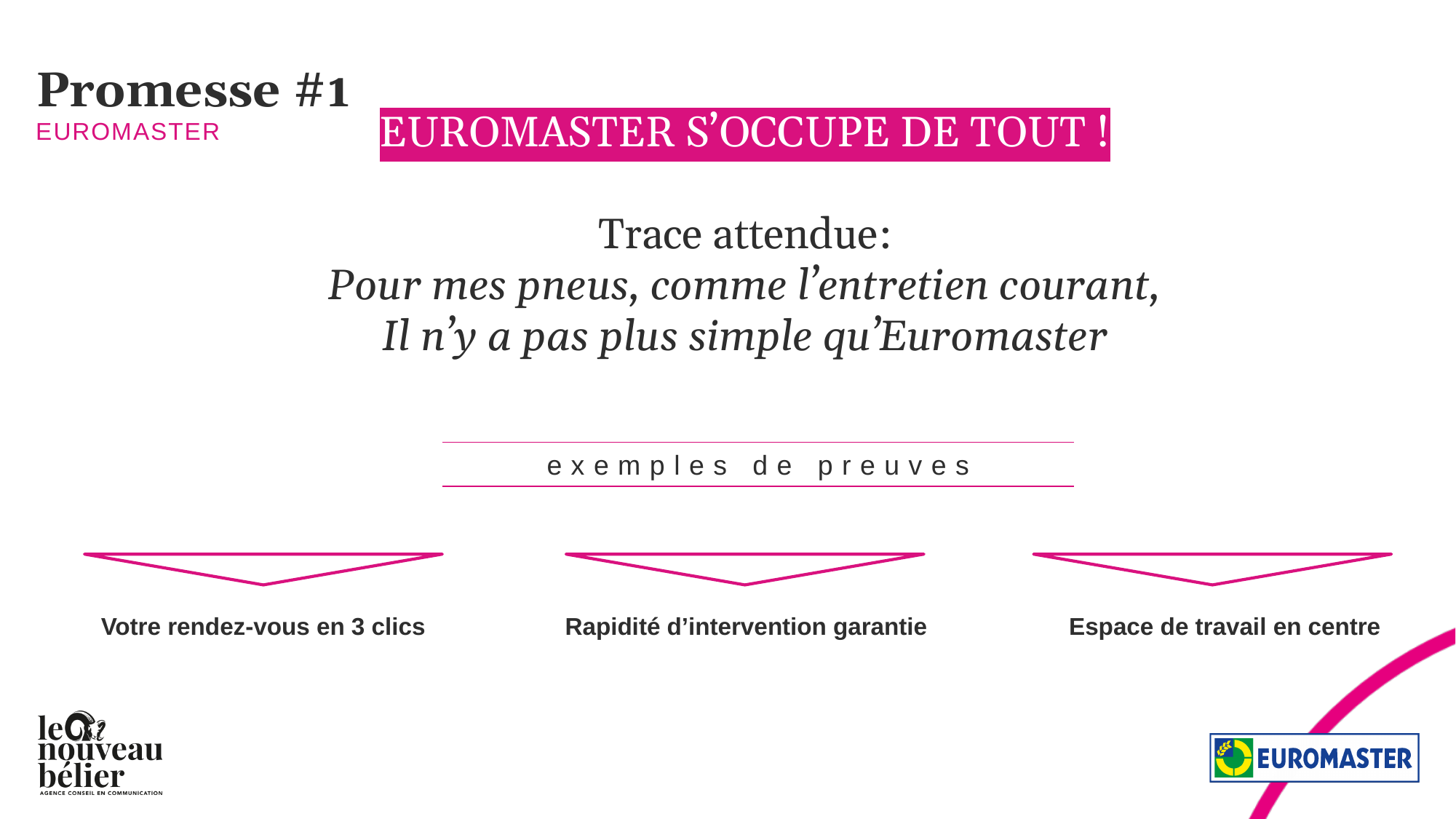

# Promesse #1
EUROMASTER S’OCCUPE DE TOUT !
Trace attendue:
Pour mes pneus, comme l’entretien courant,
Il n’y a pas plus simple qu’Euromaster
EUROMASTER
exemples de preuves

Votre rendez-vous en 3 clics
Rapidité d’intervention garantie
Espace de travail en centre